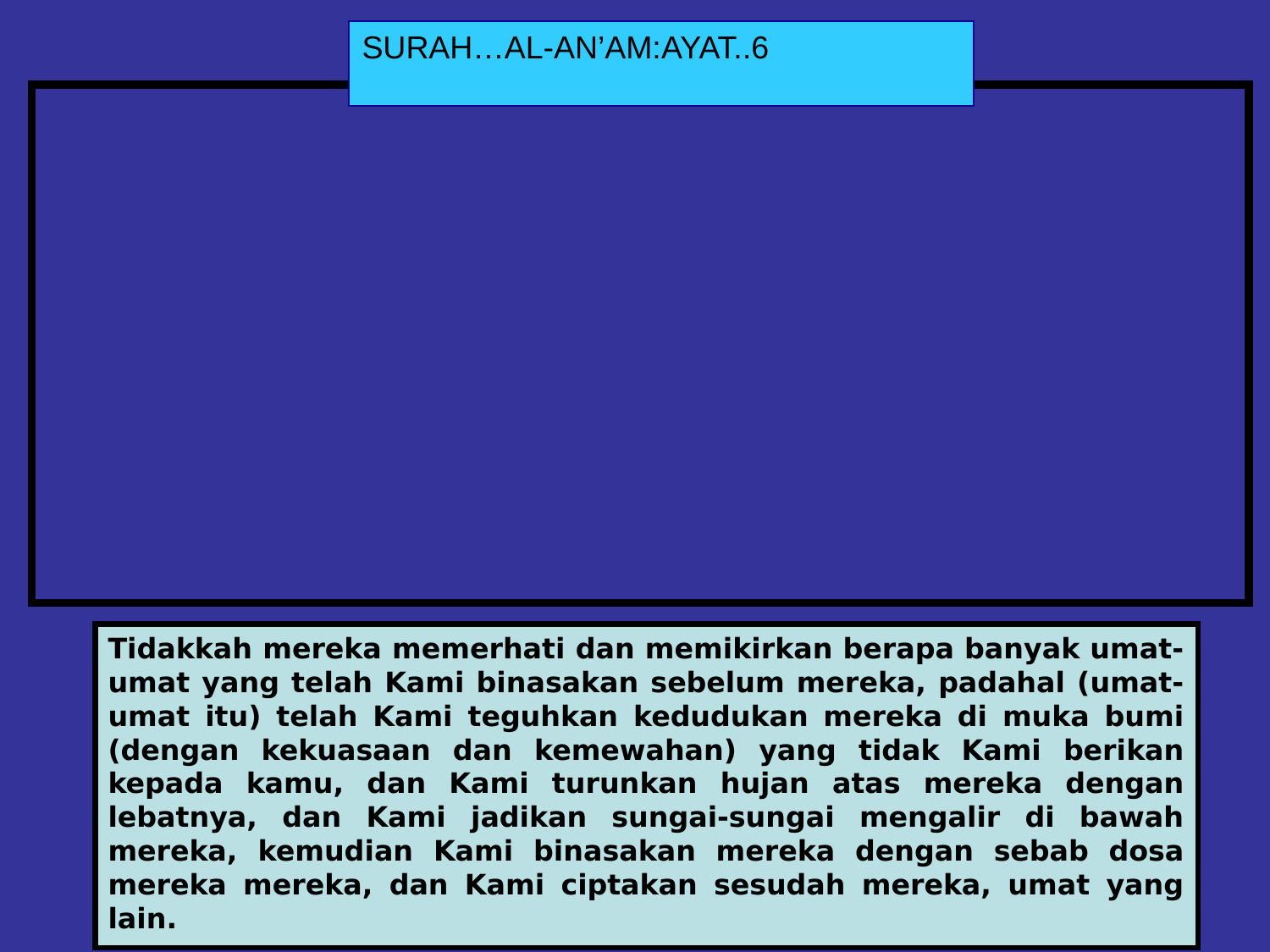

SURAH…AL-AN’AM:AYAT..6

Tidakkah mereka memerhati dan memikirkan berapa banyak umat-umat yang telah Kami binasakan sebelum mereka, padahal (umat-umat itu) telah Kami teguhkan kedudukan mereka di muka bumi (dengan kekuasaan dan kemewahan) yang tidak Kami berikan kepada kamu, dan Kami turunkan hujan atas mereka dengan lebatnya, dan Kami jadikan sungai-sungai mengalir di bawah mereka, kemudian Kami binasakan mereka dengan sebab dosa mereka mereka, dan Kami ciptakan sesudah mereka, umat yang lain.